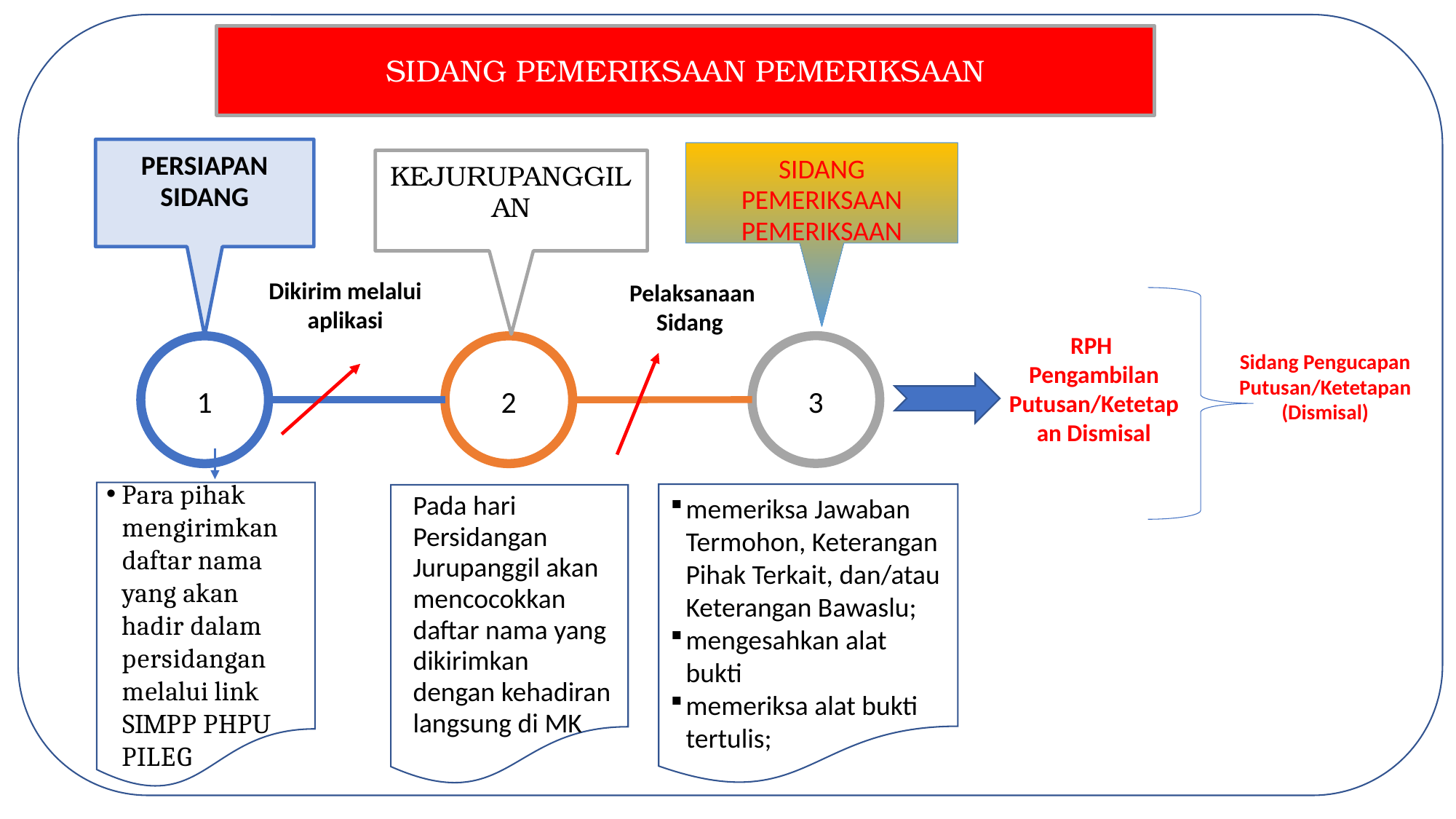

# SIDANG PEMERIKSAAN PEMERIKSAAN
PERSIAPAN SIDANG

SIDANG PEMERIKSAAN PEMERIKSAAN
KEJURUPANGGILAN
Dikirim melalui aplikasi
Pelaksanaan Sidang

RPH
Pengambilan Putusan/Ketetapan Dismisal

3
1
2
Sidang Pengucapan Putusan/Ketetapan (Dismisal)

Para pihak mengirimkan daftar nama yang akan hadir dalam persidangan melalui link SIMPP PHPU PILEG

Pada hari Persidangan Jurupanggil akan mencocokkan daftar nama yang dikirimkan dengan kehadiran langsung di MK

memeriksa Jawaban Termohon, Keterangan Pihak Terkait, dan/atau Keterangan Bawaslu;
mengesahkan alat bukti
memeriksa alat bukti tertulis;